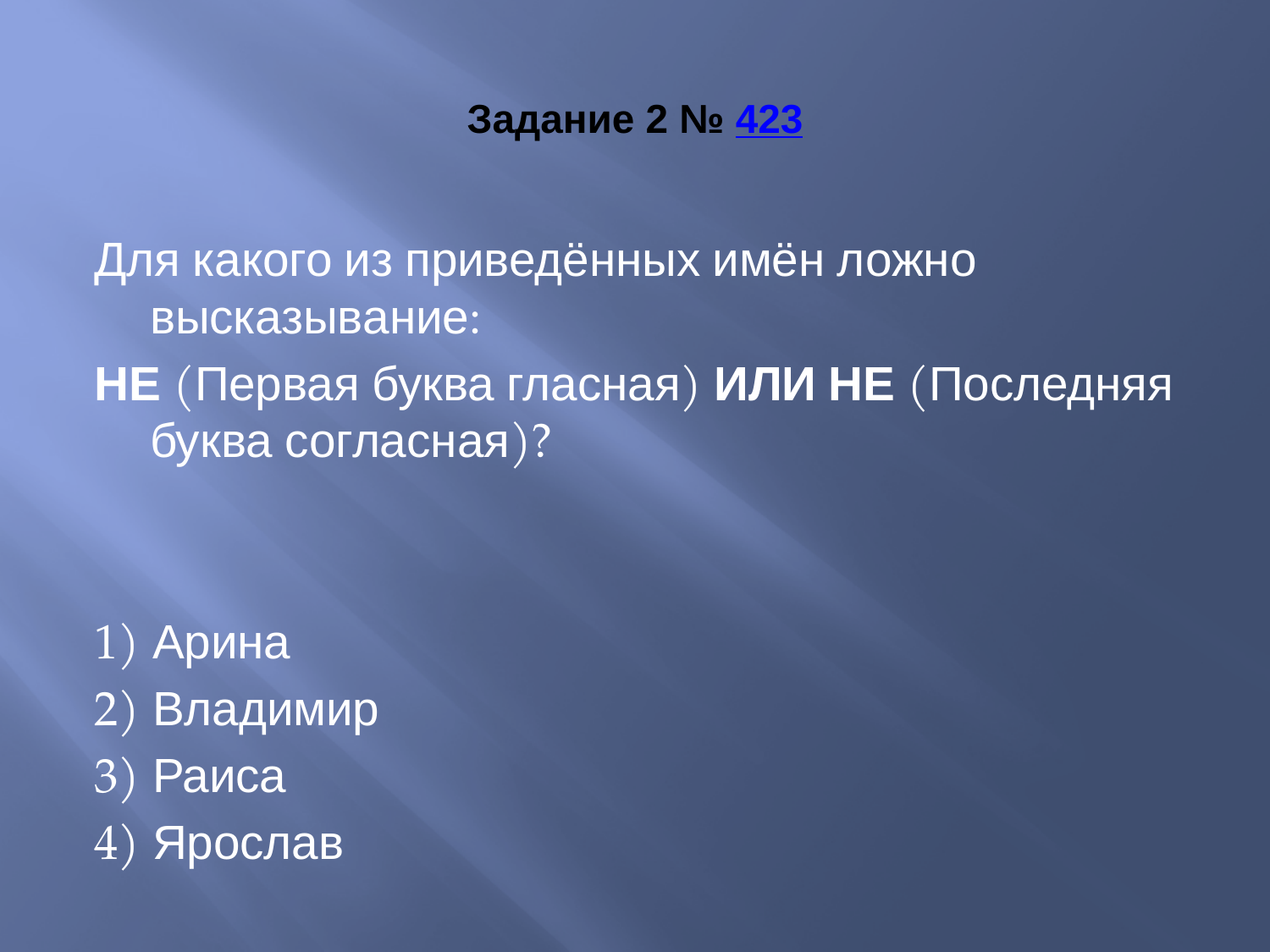

# Задание 2 № 423
Для какого из приведённых имён ложно высказывание:
НЕ (Первая буква гласная) ИЛИ НЕ (Последняя буква согласная)?

1) Арина
2) Владимир
3) Раиса
4) Ярослав